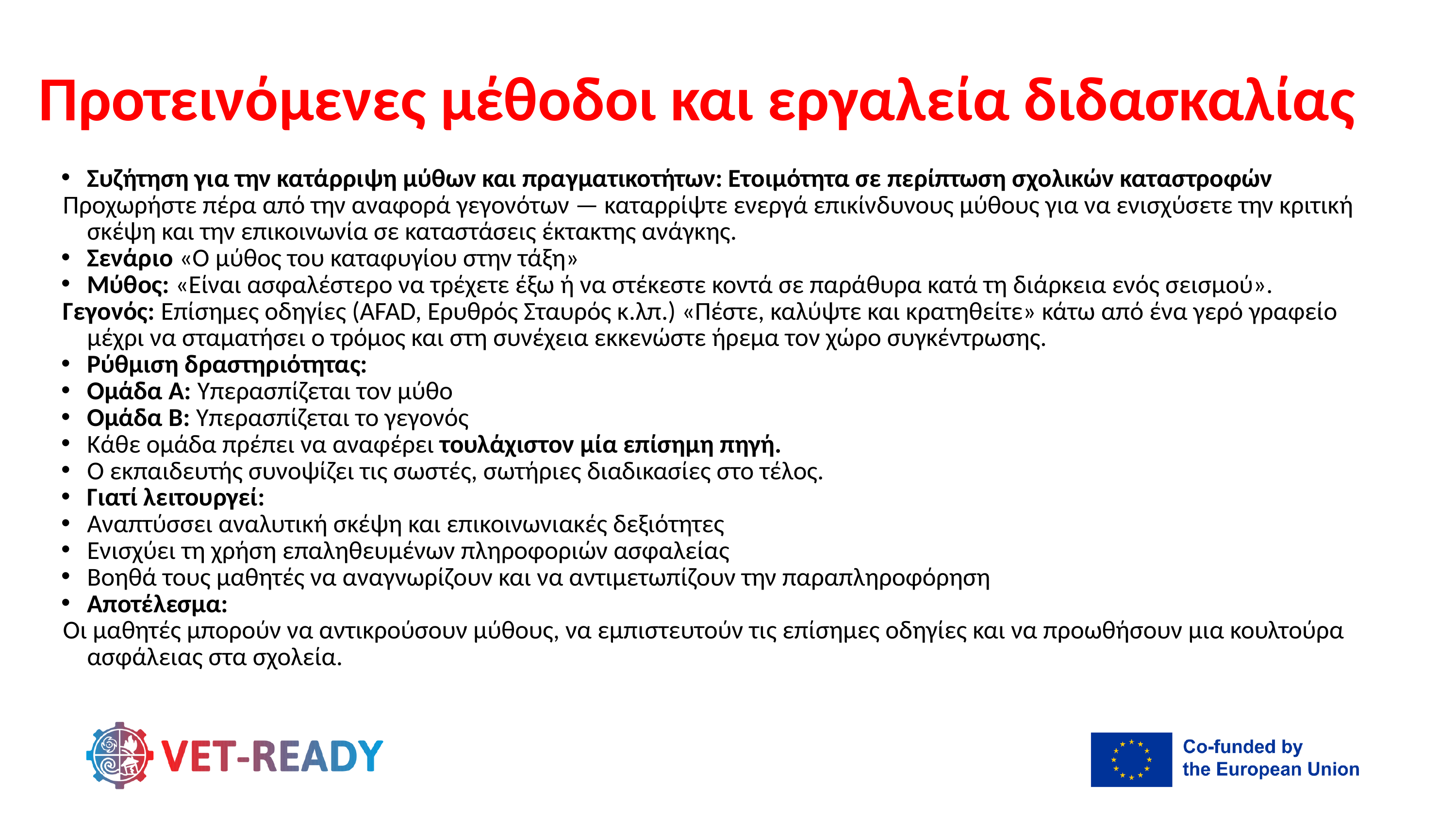

Προτεινόμενες μέθοδοι και εργαλεία διδασκαλίας
Συζήτηση για την κατάρριψη μύθων και πραγματικοτήτων: Ετοιμότητα σε περίπτωση σχολικών καταστροφών
Προχωρήστε πέρα ​​από την αναφορά γεγονότων — καταρρίψτε ενεργά επικίνδυνους μύθους για να ενισχύσετε την κριτική σκέψη και την επικοινωνία σε καταστάσεις έκτακτης ανάγκης.
Σενάριο «Ο μύθος του καταφυγίου στην τάξη»
Μύθος: «Είναι ασφαλέστερο να τρέχετε έξω ή να στέκεστε κοντά σε παράθυρα κατά τη διάρκεια ενός σεισμού».
Γεγονός: Επίσημες οδηγίες (AFAD, Ερυθρός Σταυρός κ.λπ.) «Πέστε, καλύψτε και κρατηθείτε» κάτω από ένα γερό γραφείο μέχρι να σταματήσει ο τρόμος και στη συνέχεια εκκενώστε ήρεμα τον χώρο συγκέντρωσης.
Ρύθμιση δραστηριότητας:
Ομάδα Α: Υπερασπίζεται τον μύθο
Ομάδα Β: Υπερασπίζεται το γεγονός
Κάθε ομάδα πρέπει να αναφέρει τουλάχιστον μία επίσημη πηγή.
Ο εκπαιδευτής συνοψίζει τις σωστές, σωτήριες διαδικασίες στο τέλος.
Γιατί λειτουργεί:
Αναπτύσσει αναλυτική σκέψη και επικοινωνιακές δεξιότητες
Ενισχύει τη χρήση επαληθευμένων πληροφοριών ασφαλείας
Βοηθά τους μαθητές να αναγνωρίζουν και να αντιμετωπίζουν την παραπληροφόρηση
Αποτέλεσμα:
Οι μαθητές μπορούν να αντικρούσουν μύθους, να εμπιστευτούν τις επίσημες οδηγίες και να προωθήσουν μια κουλτούρα ασφάλειας στα σχολεία.